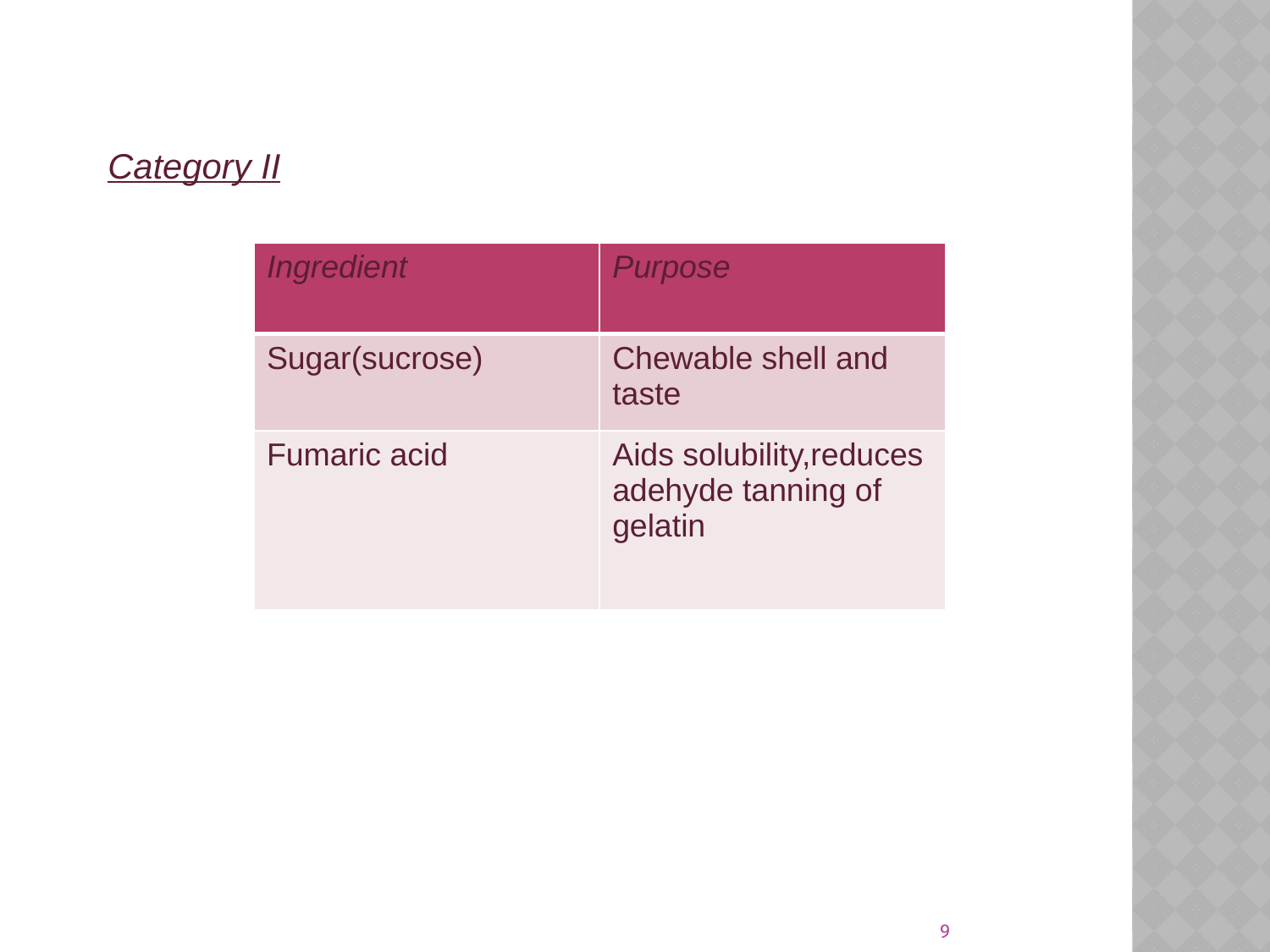

Category II
| Ingredient | Purpose |
| --- | --- |
| Sugar(sucrose) | Chewable shell and taste |
| Fumaric acid | Aids solubility,reduces adehyde tanning of gelatin |
9